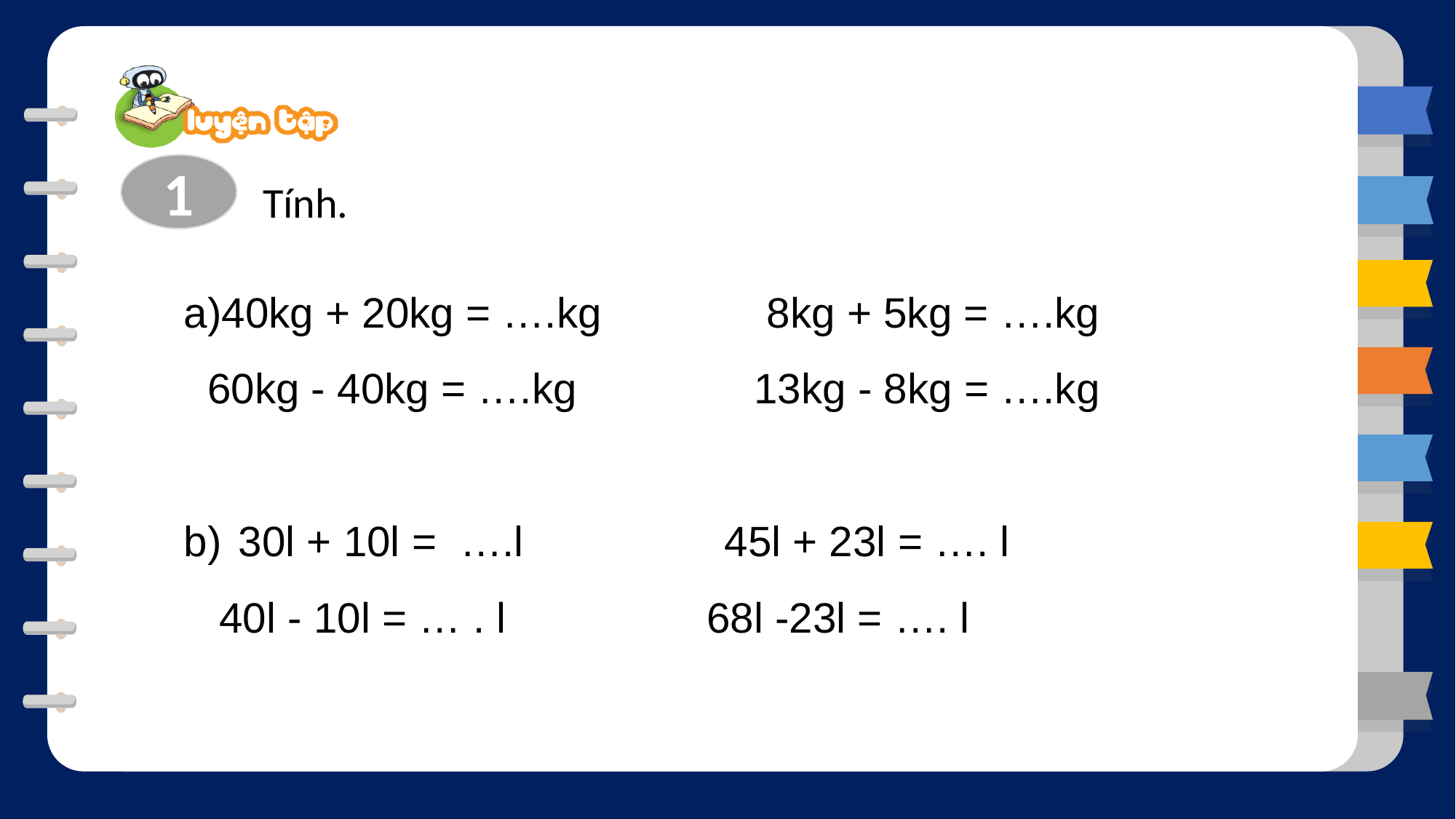

1
Tính.
a)40kg + 20kg = ….kg              8kg + 5kg = ….kg
  60kg - 40kg = ….kg               13kg - 8kg = ….kg

30l + 10l =  ….l                 45l + 23l = …. l
   40l - 10l = … . l                 68l -23l = …. l